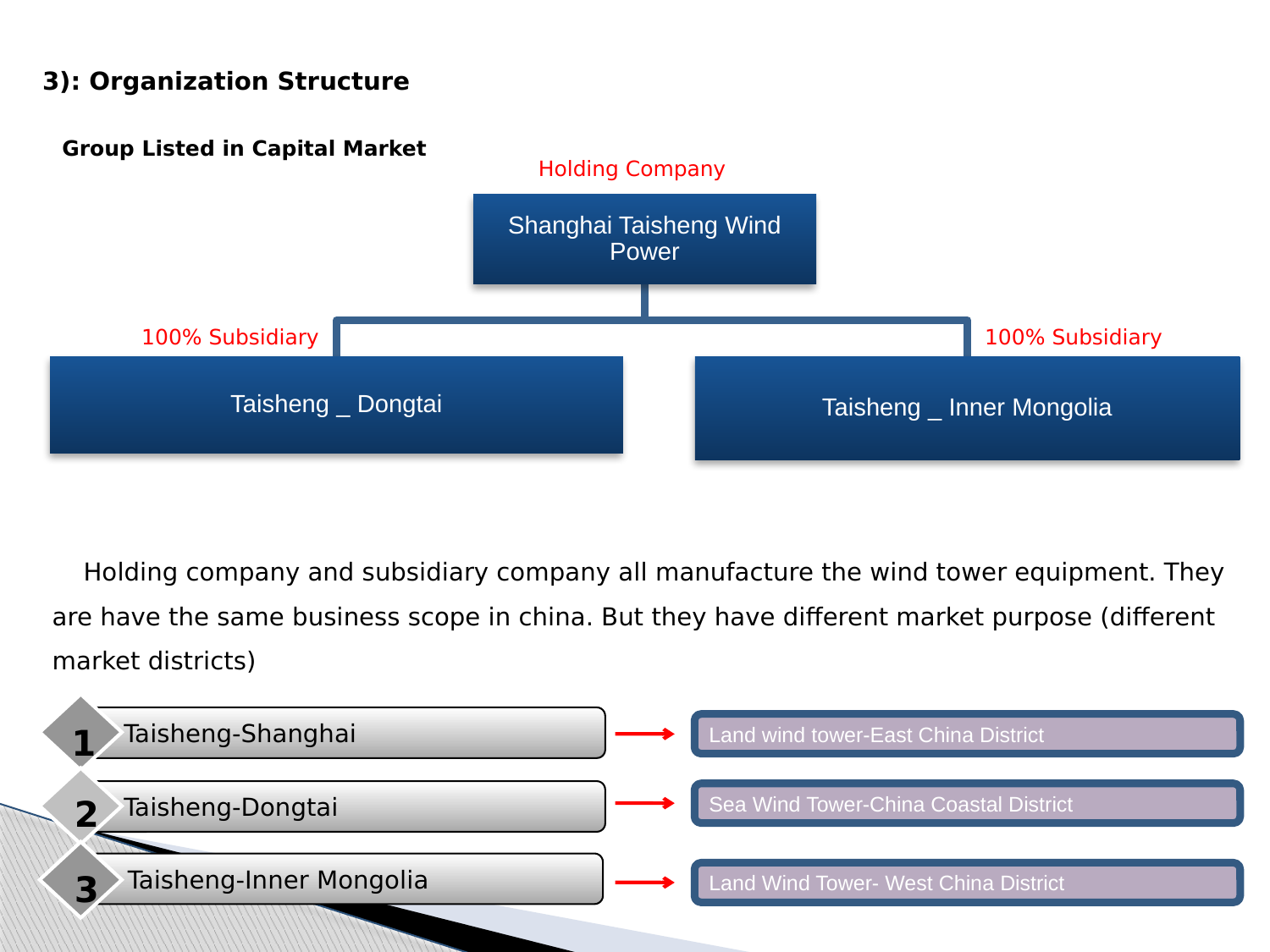

3): Organization Structure
Shanghai Taisheng Wind Power
Taisheng _ Dongtai
Taisheng _ Inner Mongolia
Group Listed in Capital Market
Holding Company
100% Subsidiary
100% Subsidiary
    Holding company and subsidiary company all manufacture the wind tower equipment. They are have the same business scope in china. But they have different market purpose (different market districts)

   Taisheng-Inner Mongolia

   Taisheng-Shanghai
1

   Taisheng-Dongtai
2

3

Land wind tower-East China District
Sea Wind Tower-China Coastal District
Land Wind Tower- West China District